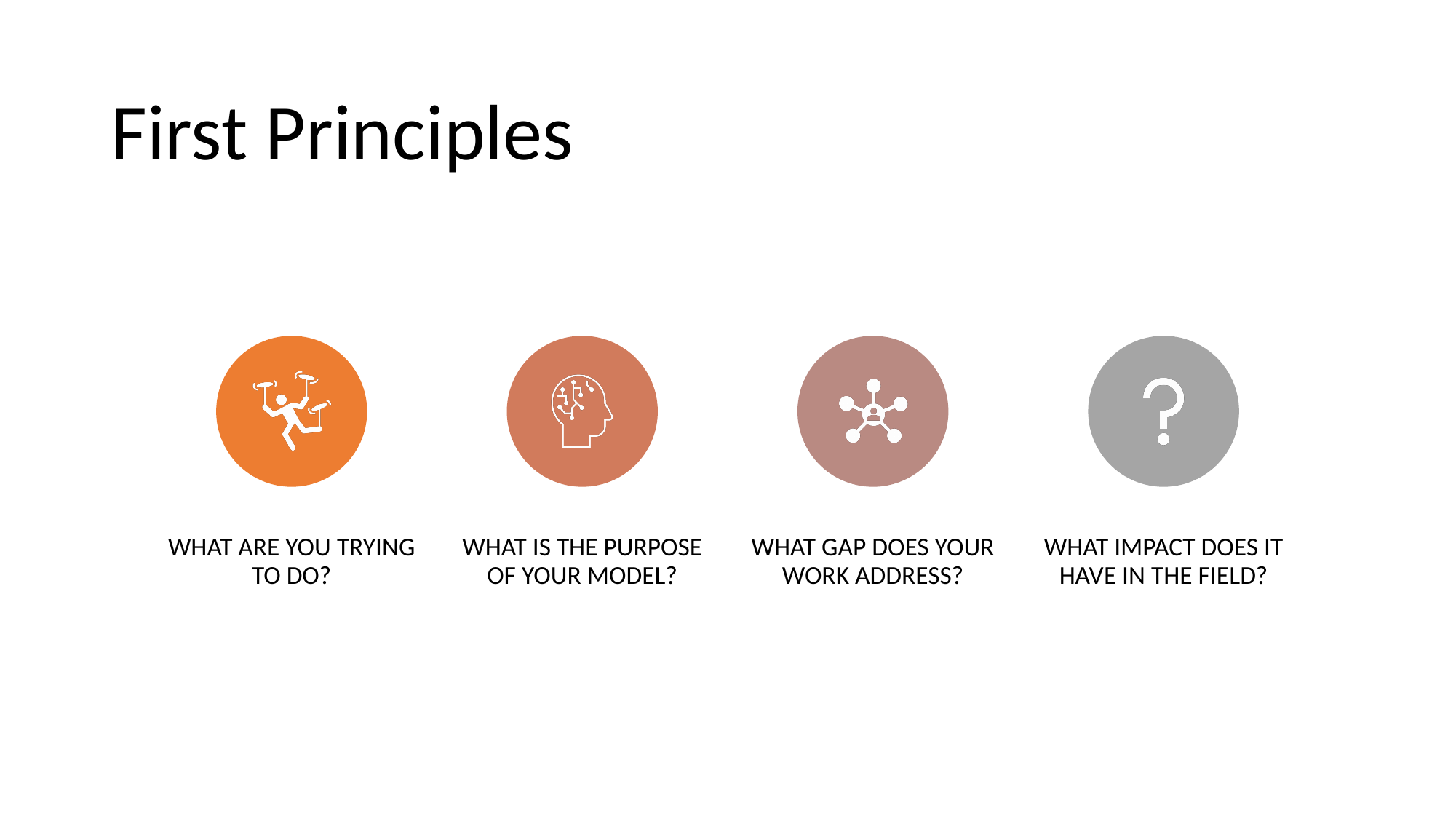

# First Principles
What are you trying to do?
What is the purpose of your model?
What gap does your work address?
What impact does it have in the field?